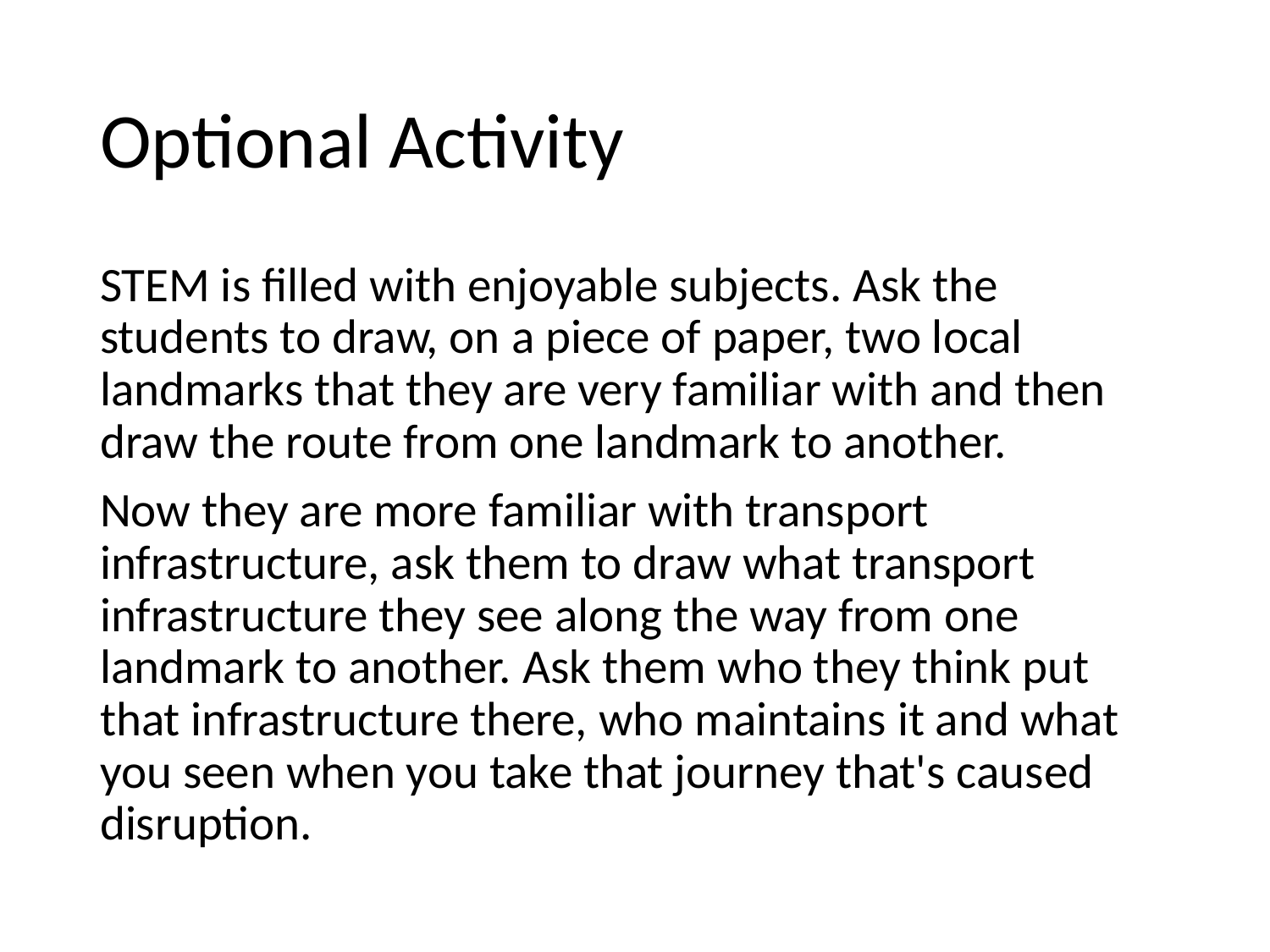

# Optional Activity
STEM is filled with enjoyable subjects. Ask the students to draw, on a piece of paper, two local landmarks that they are very familiar with and then draw the route from one landmark to another.
Now they are more familiar with transport infrastructure, ask them to draw what transport infrastructure they see along the way from one landmark to another. Ask them who they think put that infrastructure there, who maintains it and what you seen when you take that journey that's caused disruption.